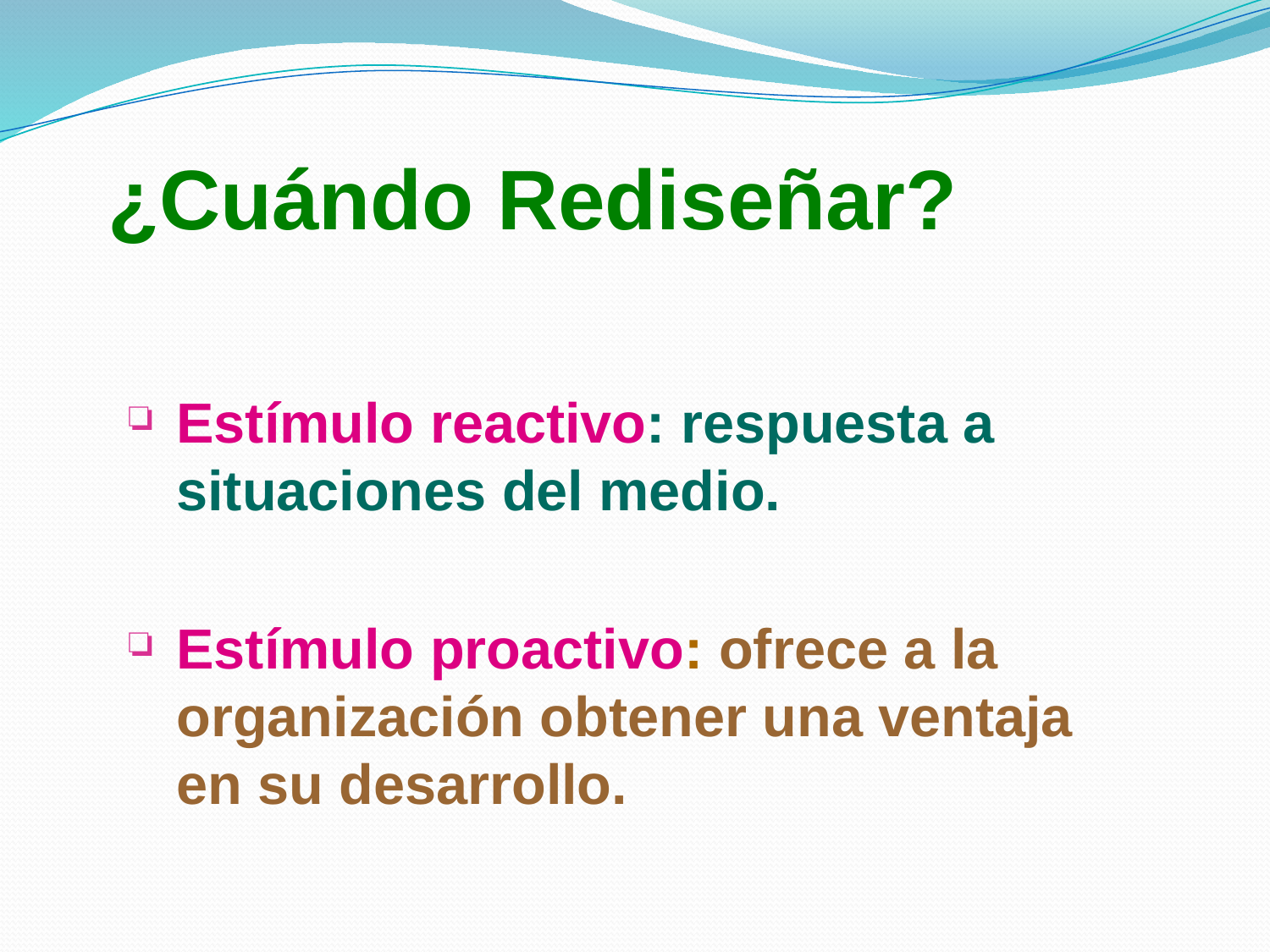

¿Cuándo Rediseñar?
Estímulo reactivo: respuesta a situaciones del medio.

Estímulo proactivo: ofrece a la organización obtener una ventaja en su desarrollo.